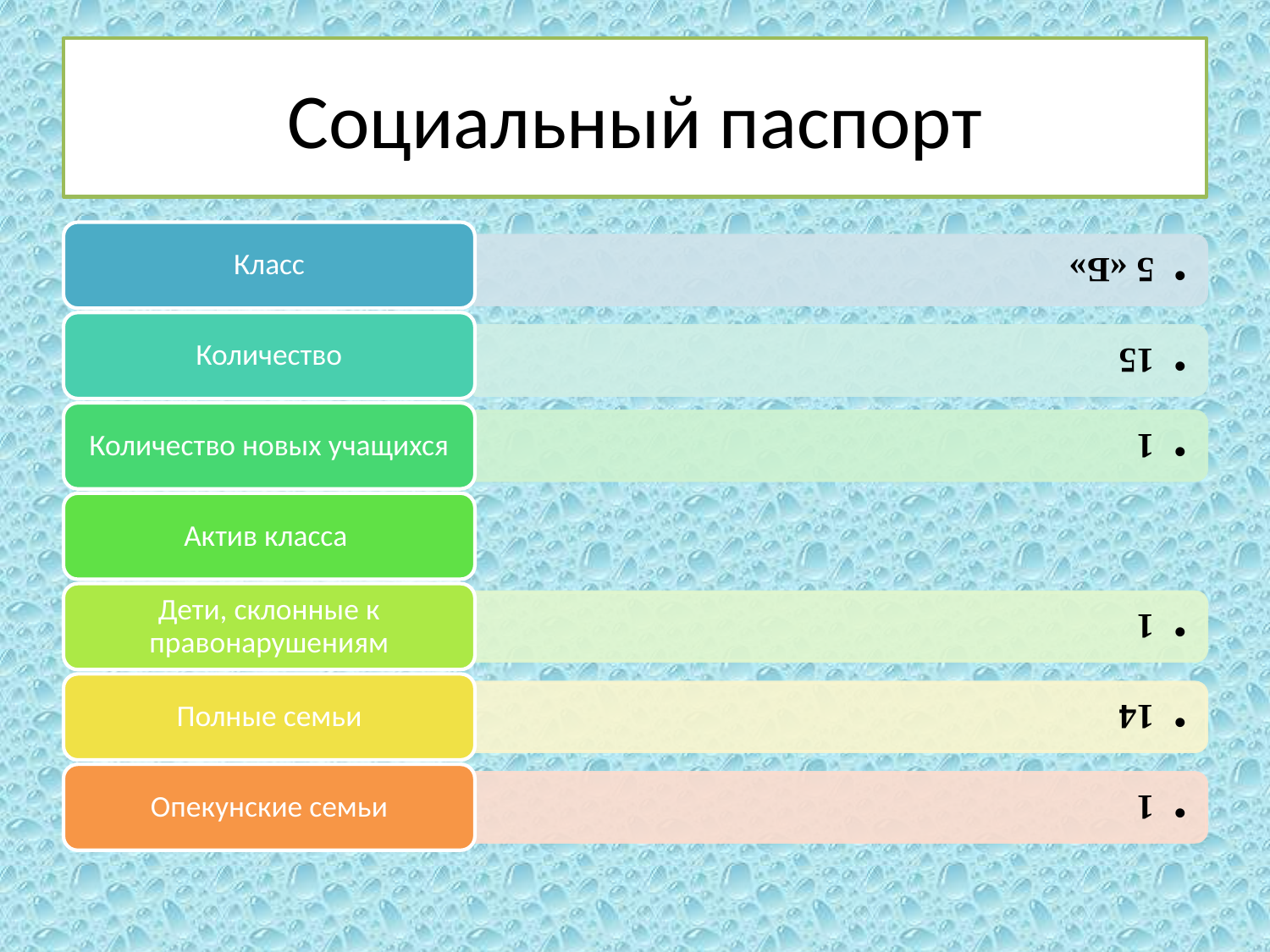

# Социальный паспорт
5 «Б»
Класс
15
Количество
1
Количество новых учащихся
Актив класса
1
Дети, склонные к правонарушениям
14
Полные семьи
1
Опекунские семьи